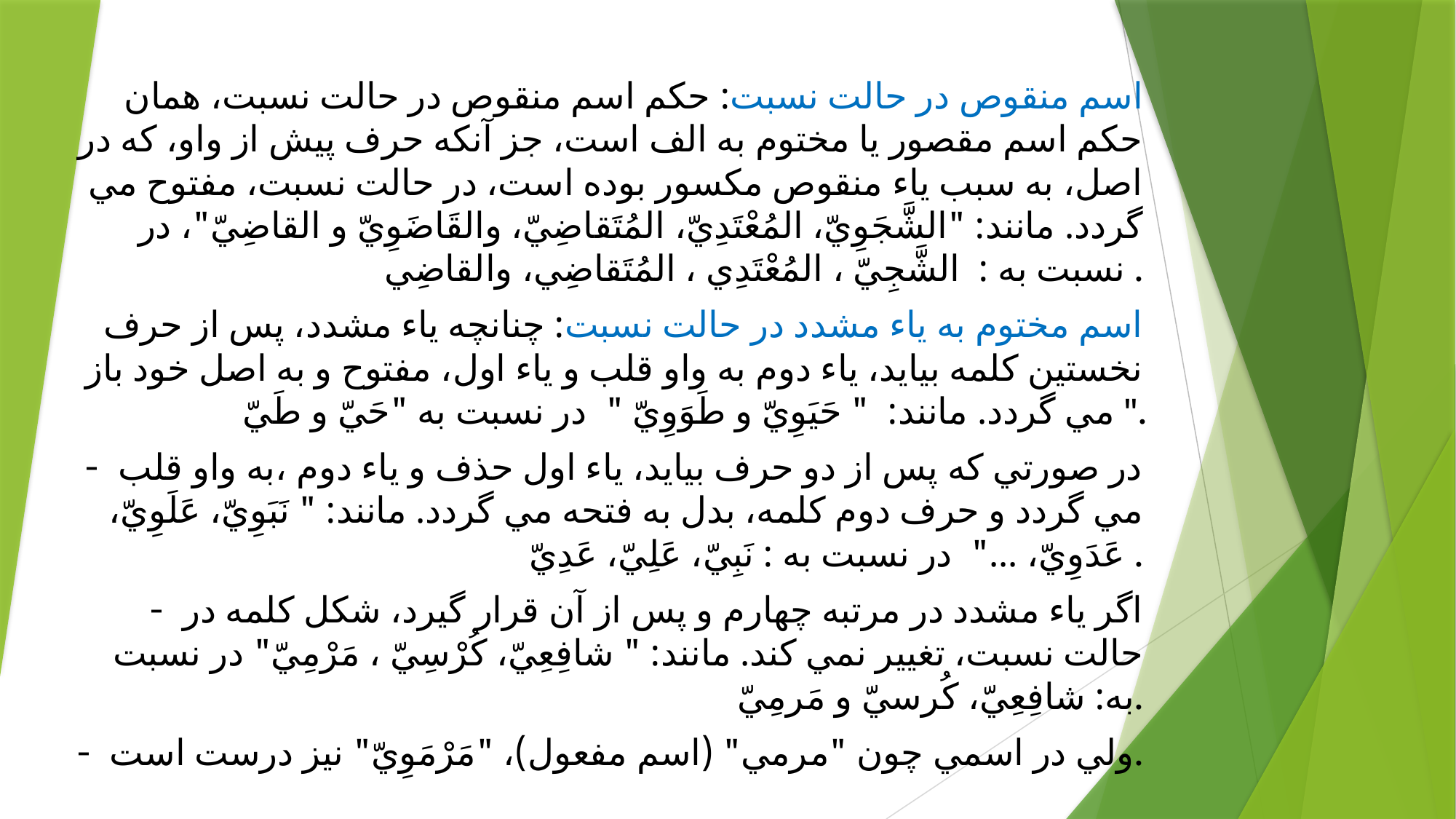

#
اسم منقوص در حالت نسبت: حكم اسم منقوص در حالت نسبت، همان حكم اسم مقصور يا مختوم به الف است، جز آنكه حرف پيش از واو، كه در اصل، به سبب ياء منقوص مكسور بوده است، در حالت نسبت، مفتوح مي گردد. مانند: "الشَّجَوِيّ، المُعْتَدِيّ، المُتَقاضِيّ، والقَاضَوِيّ و القاضِيّ"، در نسبت به :  الشَّجِيّ ، المُعْتَدِي ، المُتَقاضِي، والقاضِي .
اسم مختوم به ياء مشدد در حالت نسبت: چنانچه ياء مشدد، پس از حرف نخستين كلمه بيايد، ياء دوم به واو قلب و ياء اول، مفتوح و به اصل خود باز مي گردد. مانند:  " حَيَوِيّ و طَوَوِيّ "  در نسبت به "حَيّ و طَيّ ".
-  در صورتي كه پس از دو حرف بيايد، ياء اول حذف و ياء دوم ،به واو قلب مي گردد و حرف دوم كلمه، بدل به فتحه مي گردد. مانند: " نَبَوِيّ، عَلَوِيّ، عَدَوِيّ، ..."  در نسبت به : نَبِيّ، عَلِيّ، عَدِيّ .
-  اگر ياء مشدد در مرتبه چهارم و پس از آن قرار گيرد، شكل كلمه در حالت نسبت، تغيير نمي كند. مانند: " شافِعِيّ، كُرْسِيّ ، مَرْمِيّ" در نسبت به: شافِعِيّ، كُرسيّ و مَرمِيّ.
-  ولي در اسمي چون "مرمي" (اسم مفعول)، "مَرْمَوِيّ" نيز درست است.